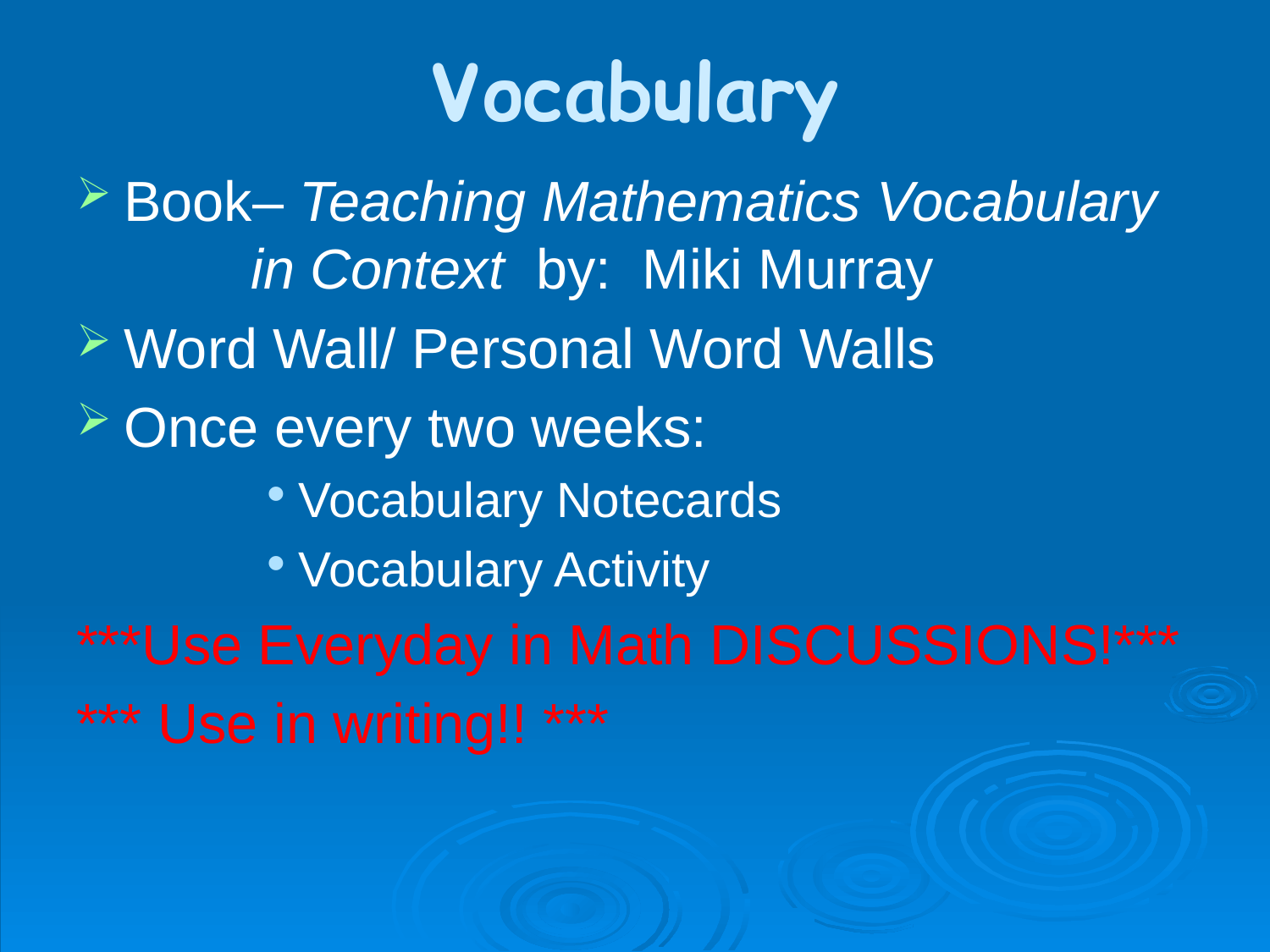

# Vocabulary
Book– Teaching Mathematics Vocabulary 	in Context  by:  Miki Murray
Word Wall/ Personal Word Walls
Once every two weeks:
Vocabulary Notecards
Vocabulary Activity
***Use Everyday in Math DISCUSSIONS!***
*** Use in writing!! ***